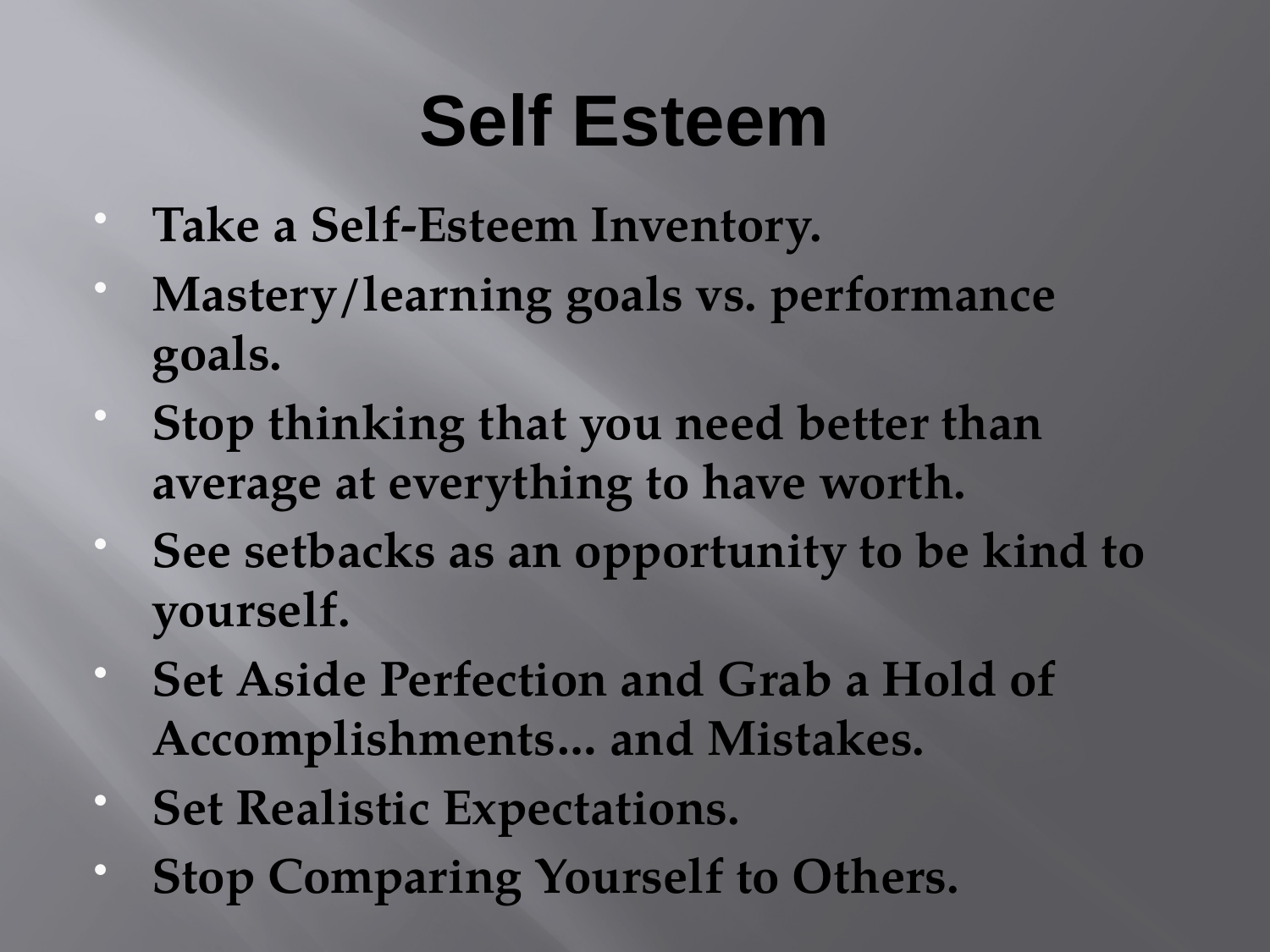

# Self Esteem
Take a Self-Esteem Inventory.
Mastery/learning goals vs. performance goals.
Stop thinking that you need better than average at everything to have worth.
See setbacks as an opportunity to be kind to yourself.
Set Aside Perfection and Grab a Hold of Accomplishments… and Mistakes.
Set Realistic Expectations.
Stop Comparing Yourself to Others.